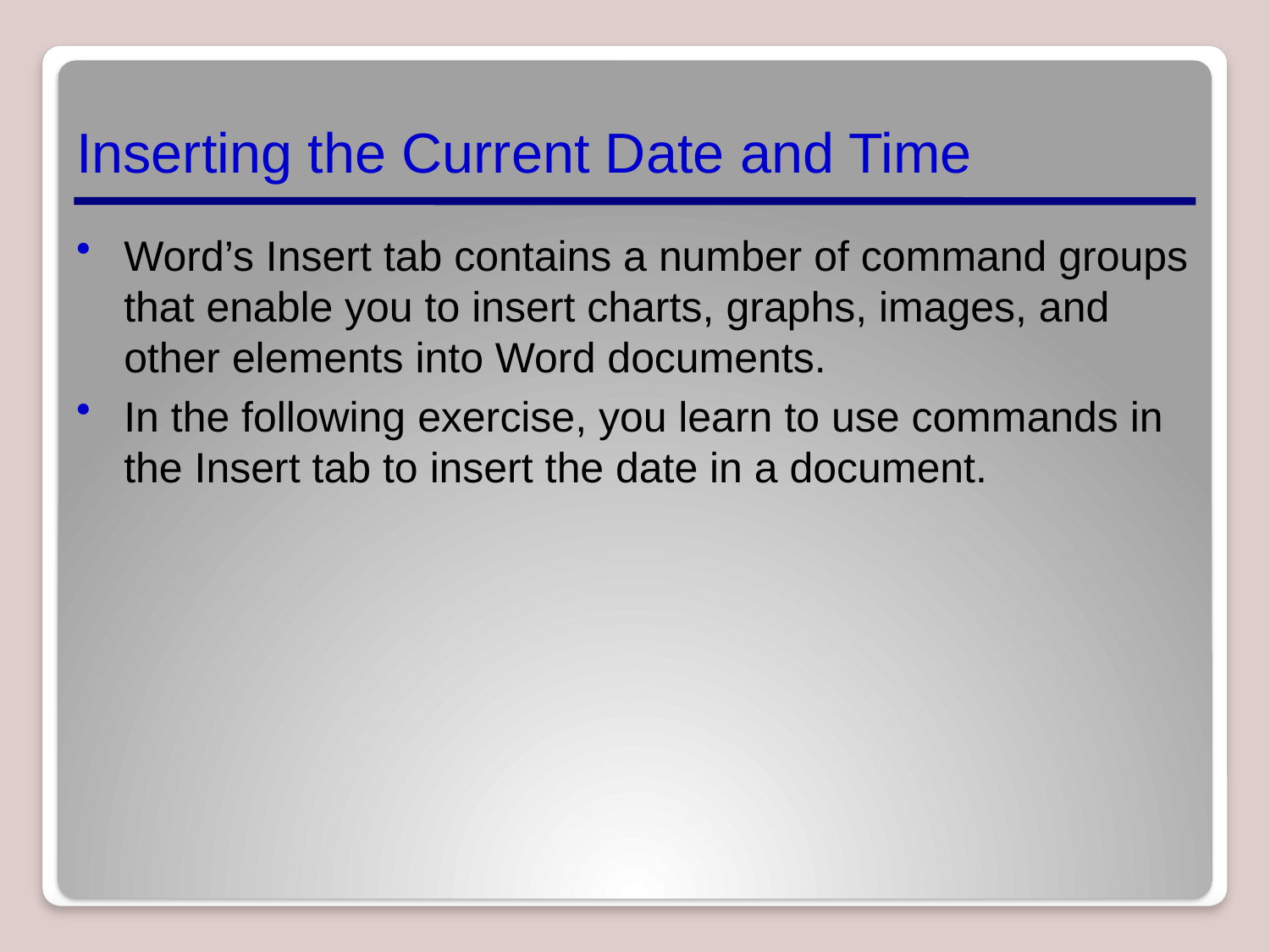

# Inserting the Current Date and Time
Word’s Insert tab contains a number of command groups that enable you to insert charts, graphs, images, and other elements into Word documents.
In the following exercise, you learn to use commands in the Insert tab to insert the date in a document.